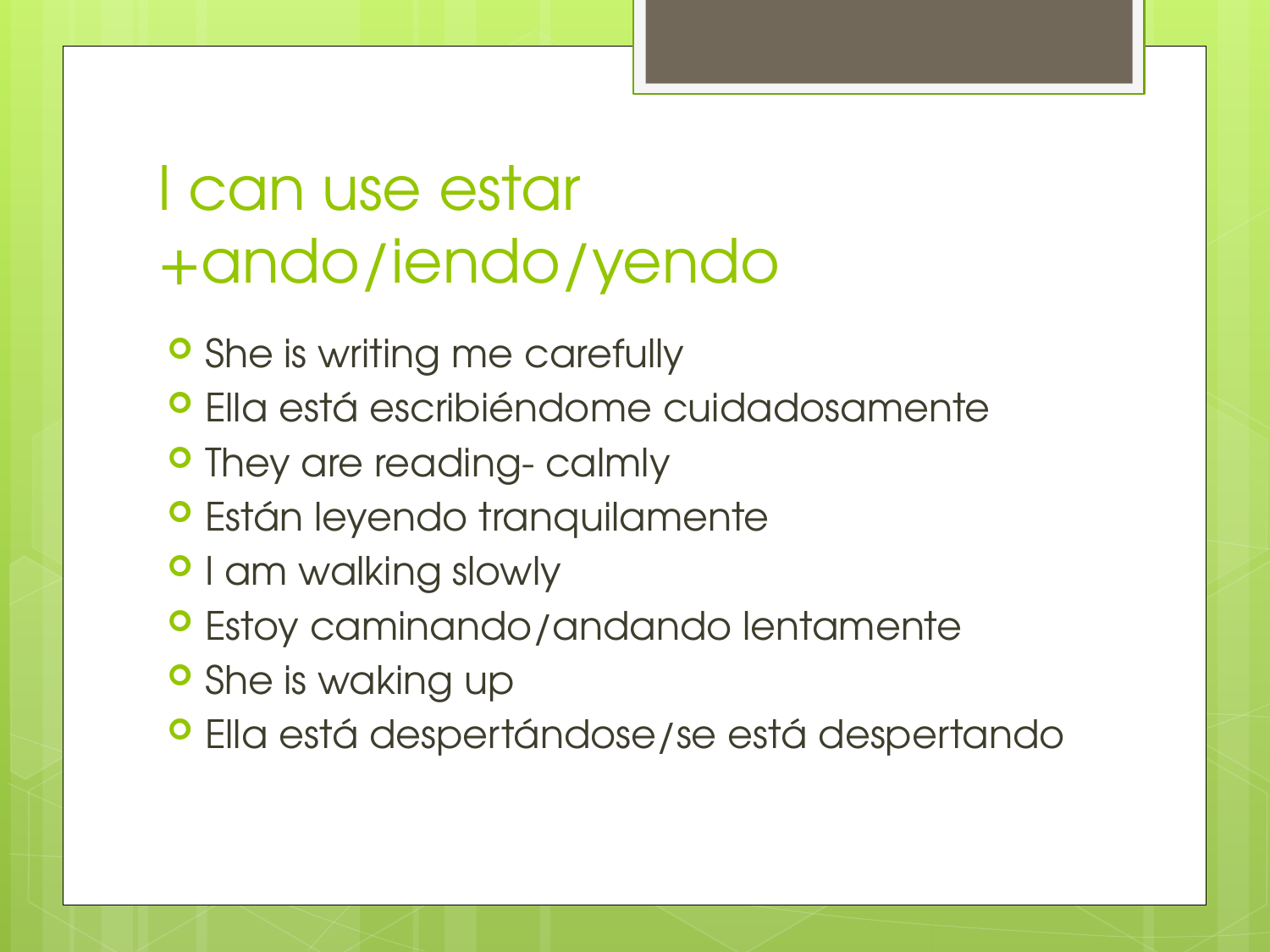

# I can use estar +ando/iendo/yendo
She is writing me carefully
Ella está escribiéndome cuidadosamente
They are reading- calmly
Están leyendo tranquilamente
I am walking slowly
Estoy caminando/andando lentamente
She is waking up
Ella está despertándose/se está despertando